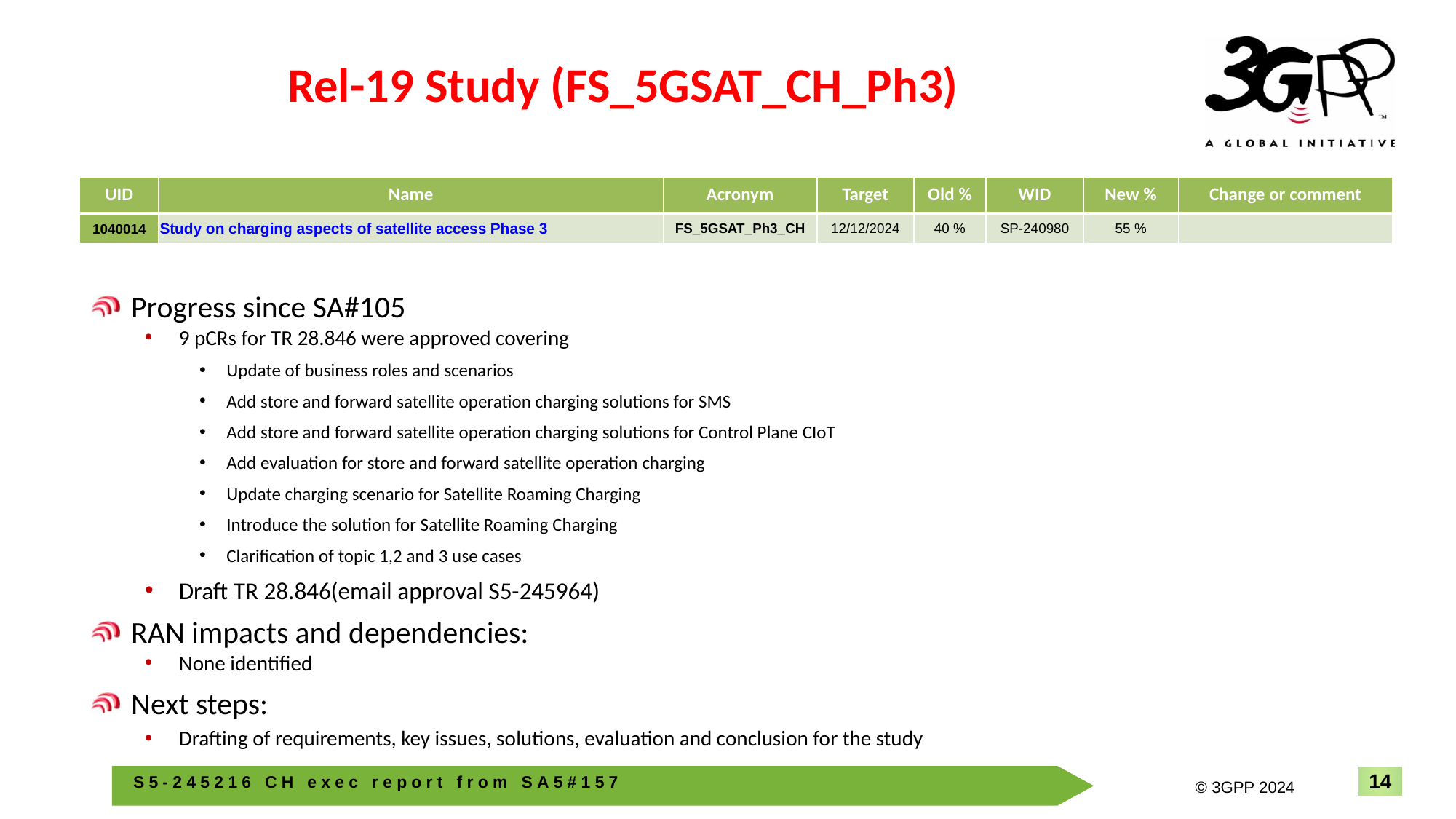

# Rel-19 Study (FS_5GSAT_CH_Ph3)
| UID | Name | Acronym | Target | Old % | WID | New % | Change or comment |
| --- | --- | --- | --- | --- | --- | --- | --- |
| 1040014 | Study on charging aspects of satellite access Phase 3 | FS\_5GSAT\_Ph3\_CH | 12/12/2024 | 40 % | SP-240980 | 55 % |  |
Progress since SA#105
9 pCRs for TR 28.846 were approved covering
Update of business roles and scenarios
Add store and forward satellite operation charging solutions for SMS
Add store and forward satellite operation charging solutions for Control Plane CIoT
Add evaluation for store and forward satellite operation charging
Update charging scenario for Satellite Roaming Charging
Introduce the solution for Satellite Roaming Charging
Clarification of topic 1,2 and 3 use cases
Draft TR 28.846(email approval S5-245964)
RAN impacts and dependencies:
None identified
Next steps:
Drafting of requirements, key issues, solutions, evaluation and conclusion for the study